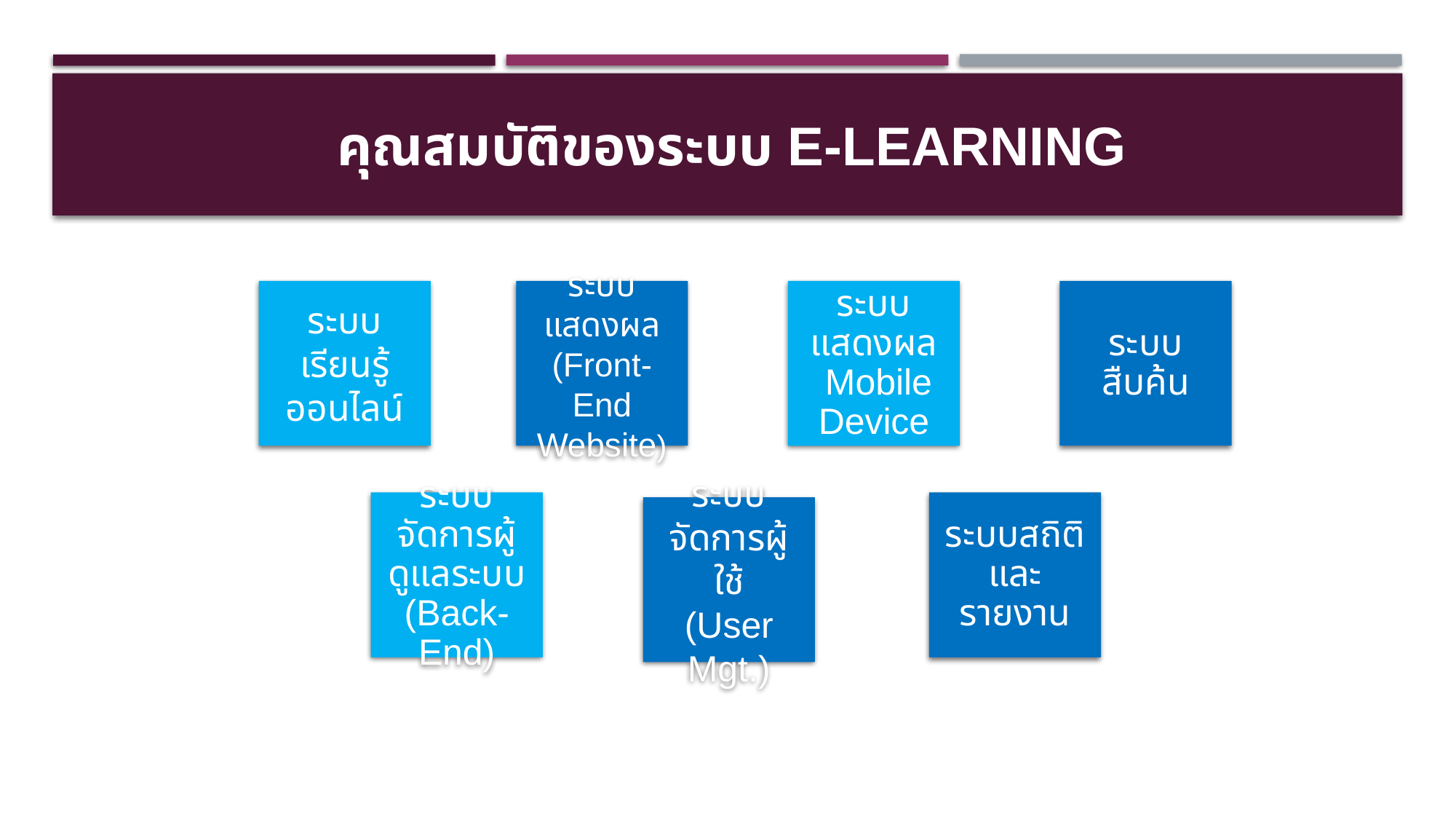

คุณสมบัติของระบบ E-Learning

ระบบเรียนรู้ออนไลน์
ระบบแสดงผล (Front-End Website)
ระบบสืบค้น
ระบบแสดงผล Mobile Device
ระบบจัดการผู้ดูแลระบบ
(Back-End)
ระบบสถิติและรายงาน
ระบบจัดการผู้ใช้
(User Mgt.)